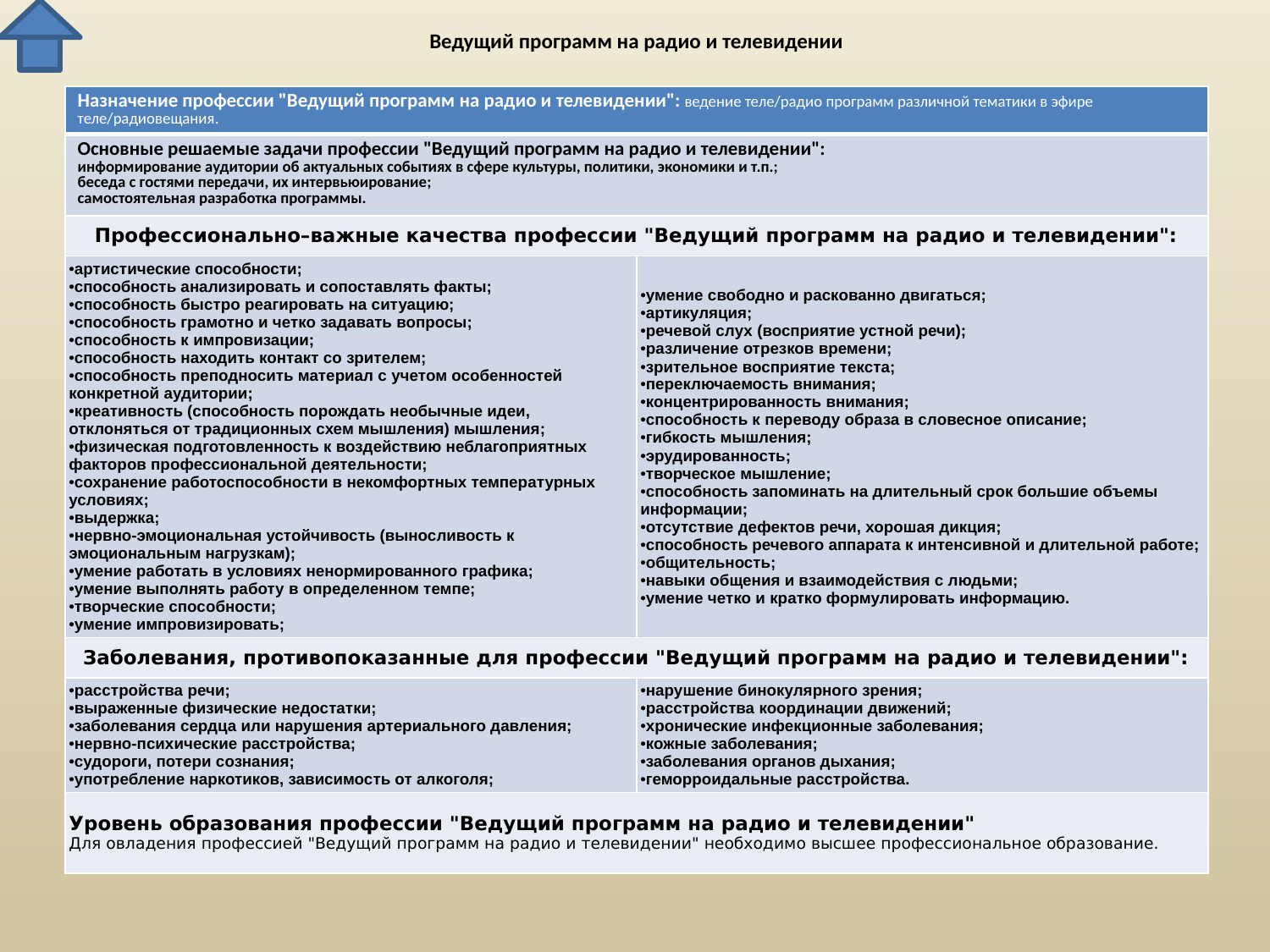

# Ведущий программ на радио и телевидении
| Назначение профессии "Ведущий программ на радио и телевидении": ведение теле/радио программ различной тематики в эфире теле/радиовещания. |  |
| --- | --- |
| Основные решаемые задачи профессии "Ведущий программ на радио и телевидении": информирование аудитории об актуальных событиях в сфере культуры, политики, экономики и т.п.; беседа с гостями передачи, их интервьюирование; самостоятельная разработка программы. |  |
| Профессионально–важные качества профессии "Ведущий программ на радио и телевидении": |  |
| артистические способности; способность анализировать и сопоставлять факты; способность быстро реагировать на ситуацию; способность грамотно и четко задавать вопросы; способность к импровизации; способность находить контакт со зрителем; способность преподносить материал с учетом особенностей конкретной аудитории; креативность (способность порождать необычные идеи, отклоняться от традиционных схем мышления) мышления; физическая подготовленность к воздействию неблагоприятных факторов профессиональной деятельности; сохранение работоспособности в некомфортных температурных условиях; выдержка; нервно-эмоциональная устойчивость (выносливость к эмоциональным нагрузкам); умение работать в условиях ненормированного графика; умение выполнять работу в определенном темпе; творческие способности; умение импровизировать; | умение свободно и раскованно двигаться; артикуляция; речевой слух (восприятие устной речи); различение отрезков времени; зрительное восприятие текста; переключаемость внимания; концентрированность внимания; способность к переводу образа в словесное описание; гибкость мышления; эрудированность; творческое мышление; способность запоминать на длительный срок большие объемы информации; отсутствие дефектов речи, хорошая дикция; способность речевого аппарата к интенсивной и длительной работе; общительность; навыки общения и взаимодействия с людьми; умение четко и кратко формулировать информацию. |
| Заболевания, противопоказанные для профессии "Ведущий программ на радио и телевидении": |  |
| расстройства речи; выраженные физические недостатки; заболевания сердца или нарушения артериального давления; нервно-психические расстройства; судороги, потери сознания; употребление наркотиков, зависимость от алкоголя; | нарушение бинокулярного зрения; расстройства координации движений; хронические инфекционные заболевания; кожные заболевания; заболевания органов дыхания; геморроидальные расстройства. |
| Уровень образования профессии "Ведущий программ на радио и телевидении" Для овладения профессией "Ведущий программ на радио и телевидении" необходимо высшее профессиональное образование. |  |